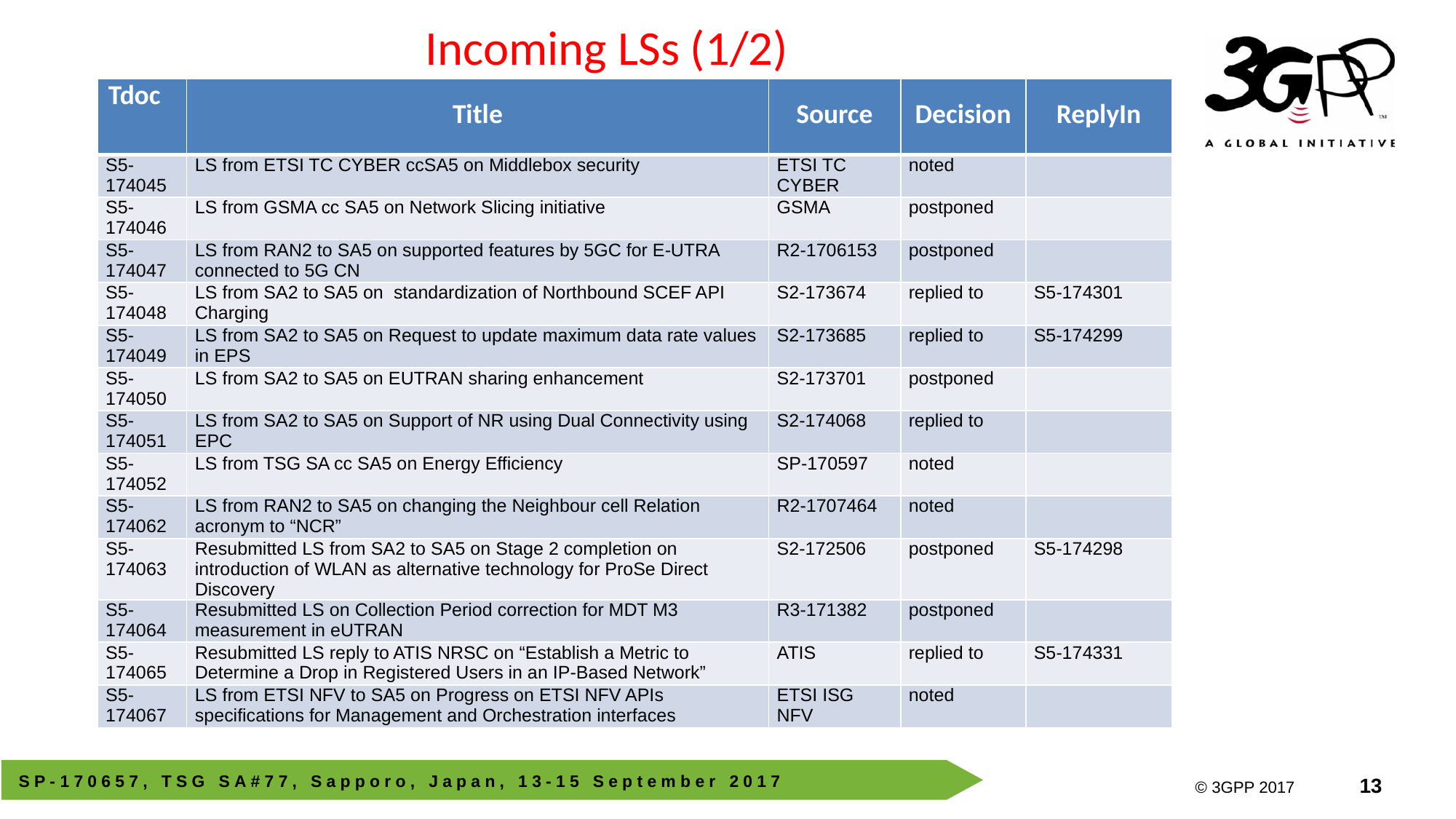

# Incoming LSs (1/2)
| Tdoc | Title | Source | Decision | ReplyIn |
| --- | --- | --- | --- | --- |
| S5-174045 | LS from ETSI TC CYBER ccSA5 on Middlebox security | ETSI TC CYBER | noted |  |
| S5-174046 | LS from GSMA cc SA5 on Network Slicing initiative | GSMA | postponed |  |
| S5-174047 | LS from RAN2 to SA5 on supported features by 5GC for E-UTRA connected to 5G CN | R2-1706153 | postponed |  |
| S5-174048 | LS from SA2 to SA5 on standardization of Northbound SCEF API Charging | S2-173674 | replied to | S5-174301 |
| S5-174049 | LS from SA2 to SA5 on Request to update maximum data rate values in EPS | S2-173685 | replied to | S5-174299 |
| S5-174050 | LS from SA2 to SA5 on EUTRAN sharing enhancement | S2-173701 | postponed |  |
| S5-174051 | LS from SA2 to SA5 on Support of NR using Dual Connectivity using EPC | S2-174068 | replied to |  |
| S5-174052 | LS from TSG SA cc SA5 on Energy Efficiency | SP-170597 | noted |  |
| S5-174062 | LS from RAN2 to SA5 on changing the Neighbour cell Relation acronym to “NCR” | R2-1707464 | noted |  |
| S5-174063 | Resubmitted LS from SA2 to SA5 on Stage 2 completion on introduction of WLAN as alternative technology for ProSe Direct Discovery | S2-172506 | postponed | S5-174298 |
| S5-174064 | Resubmitted LS on Collection Period correction for MDT M3 measurement in eUTRAN | R3-171382 | postponed |  |
| S5-174065 | Resubmitted LS reply to ATIS NRSC on “Establish a Metric to Determine a Drop in Registered Users in an IP-Based Network” | ATIS | replied to | S5-174331 |
| S5-174067 | LS from ETSI NFV to SA5 on Progress on ETSI NFV APIs specifications for Management and Orchestration interfaces | ETSI ISG NFV | noted |  |